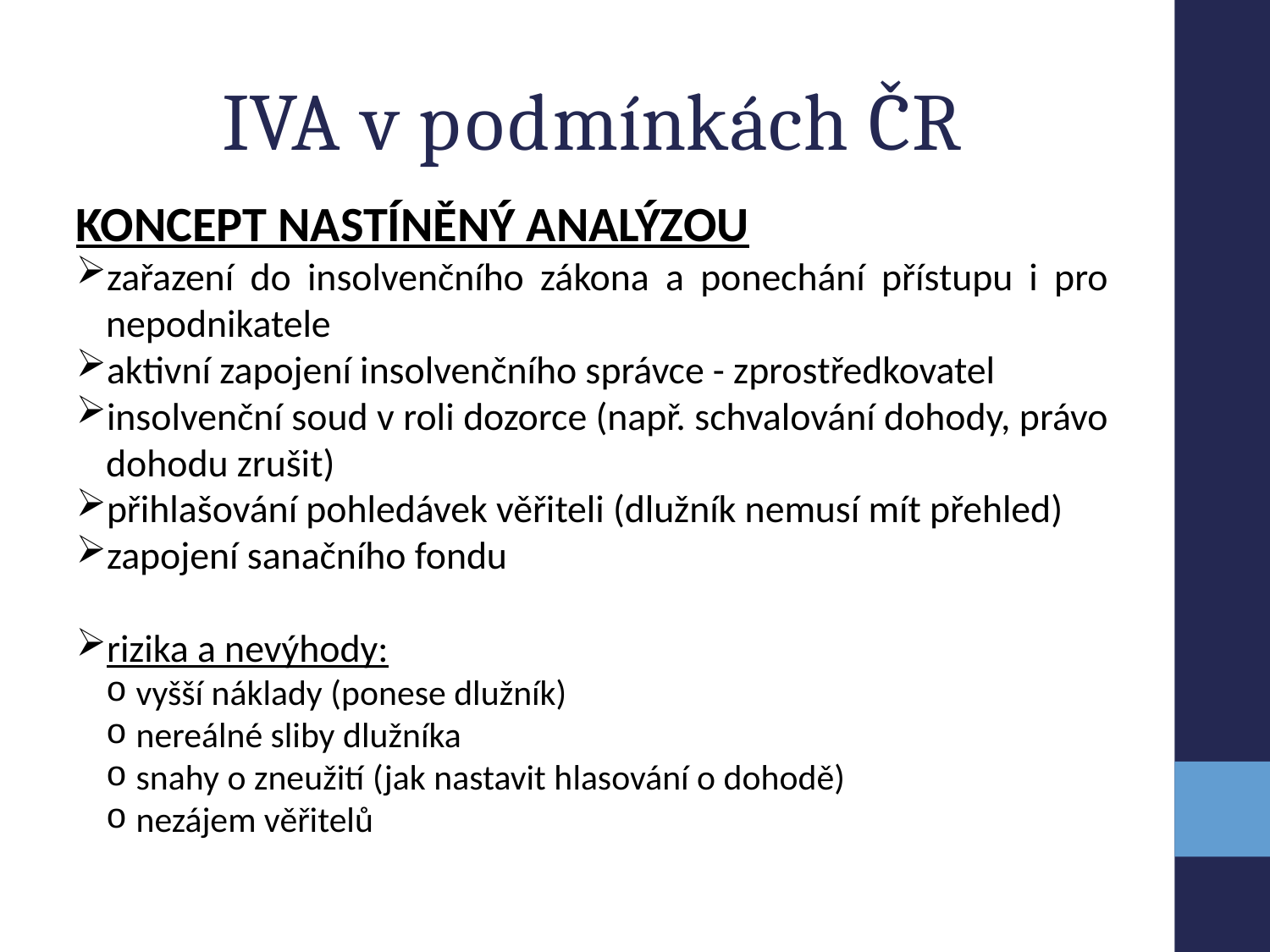

IVA v podmínkách ČR
KONCEPT NASTÍNĚNÝ ANALÝZOU
zařazení do insolvenčního zákona a ponechání přístupu i pro nepodnikatele
aktivní zapojení insolvenčního správce - zprostředkovatel
insolvenční soud v roli dozorce (např. schvalování dohody, právo dohodu zrušit)
přihlašování pohledávek věřiteli (dlužník nemusí mít přehled)
zapojení sanačního fondu

rizika a nevýhody:
vyšší náklady (ponese dlužník)
nereálné sliby dlužníka
snahy o zneužití (jak nastavit hlasování o dohodě)
nezájem věřitelů